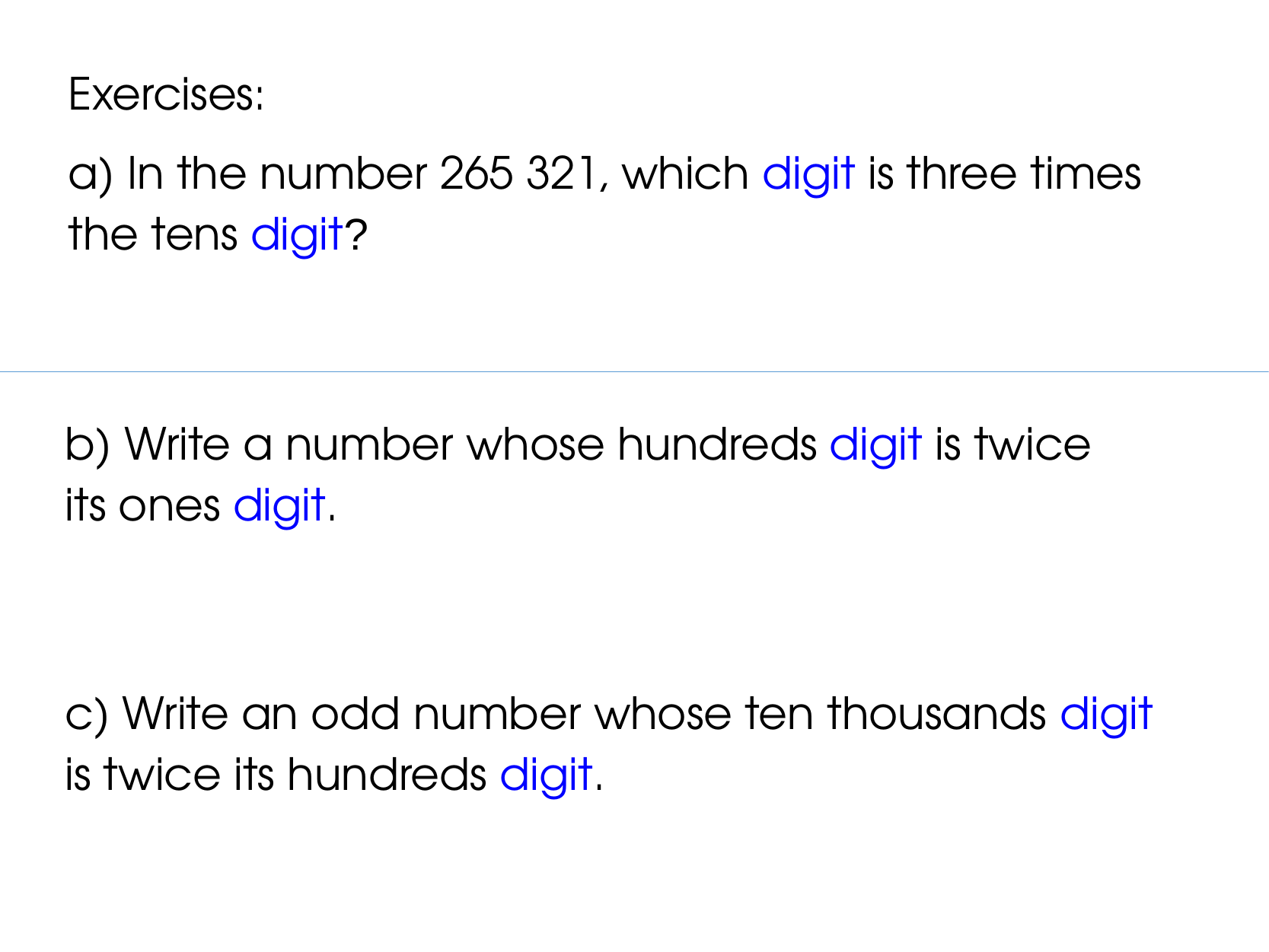

Exercises:
a) In the number 265 321, which digit is three times the tens digit?
b) Write a number whose hundreds digit is twice its ones digit.
c) Write an odd number whose ten thousands digit is twice its hundreds digit.